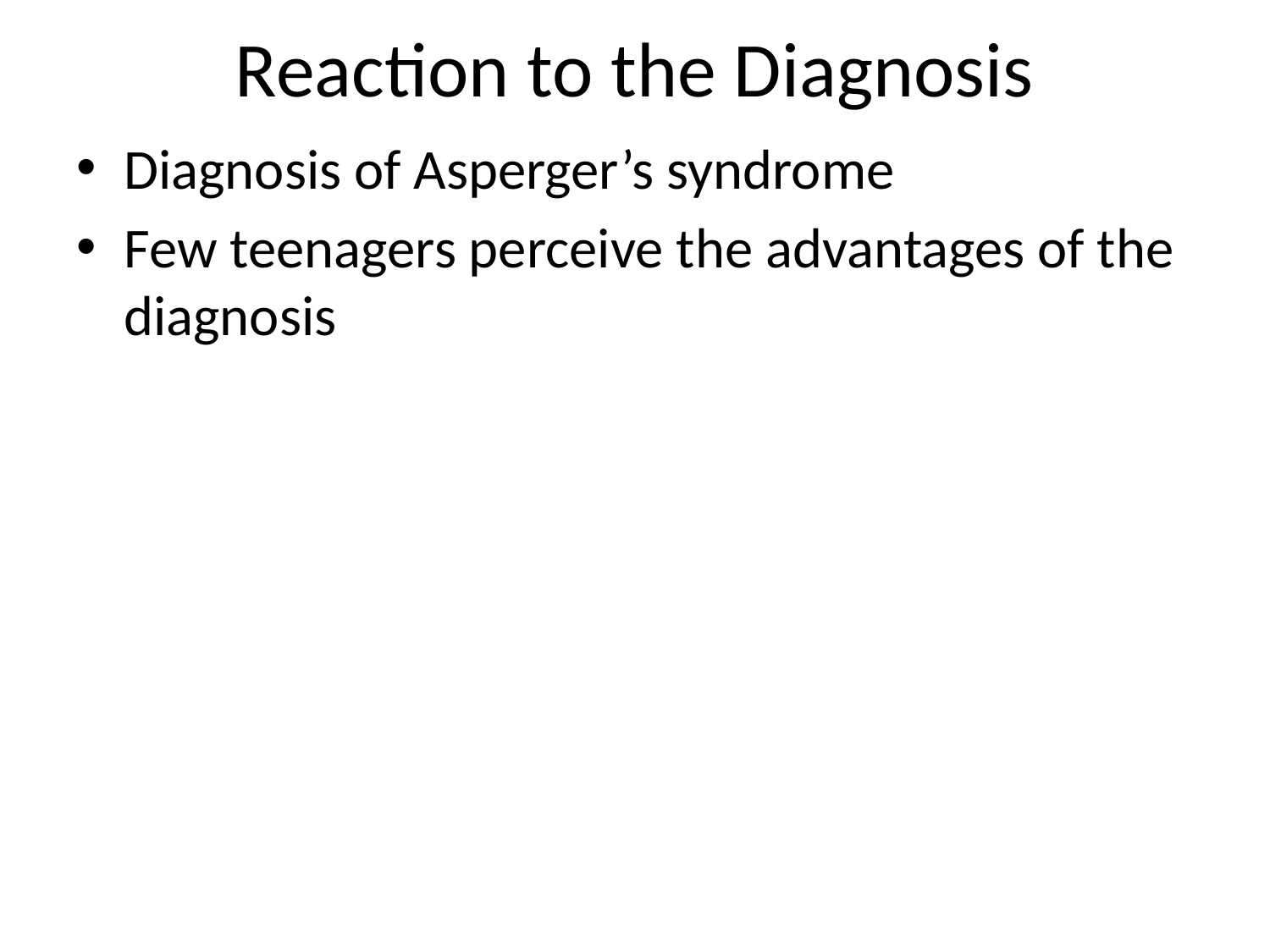

# Reaction to the Diagnosis
Diagnosis of Asperger’s syndrome
Few teenagers perceive the advantages of the diagnosis